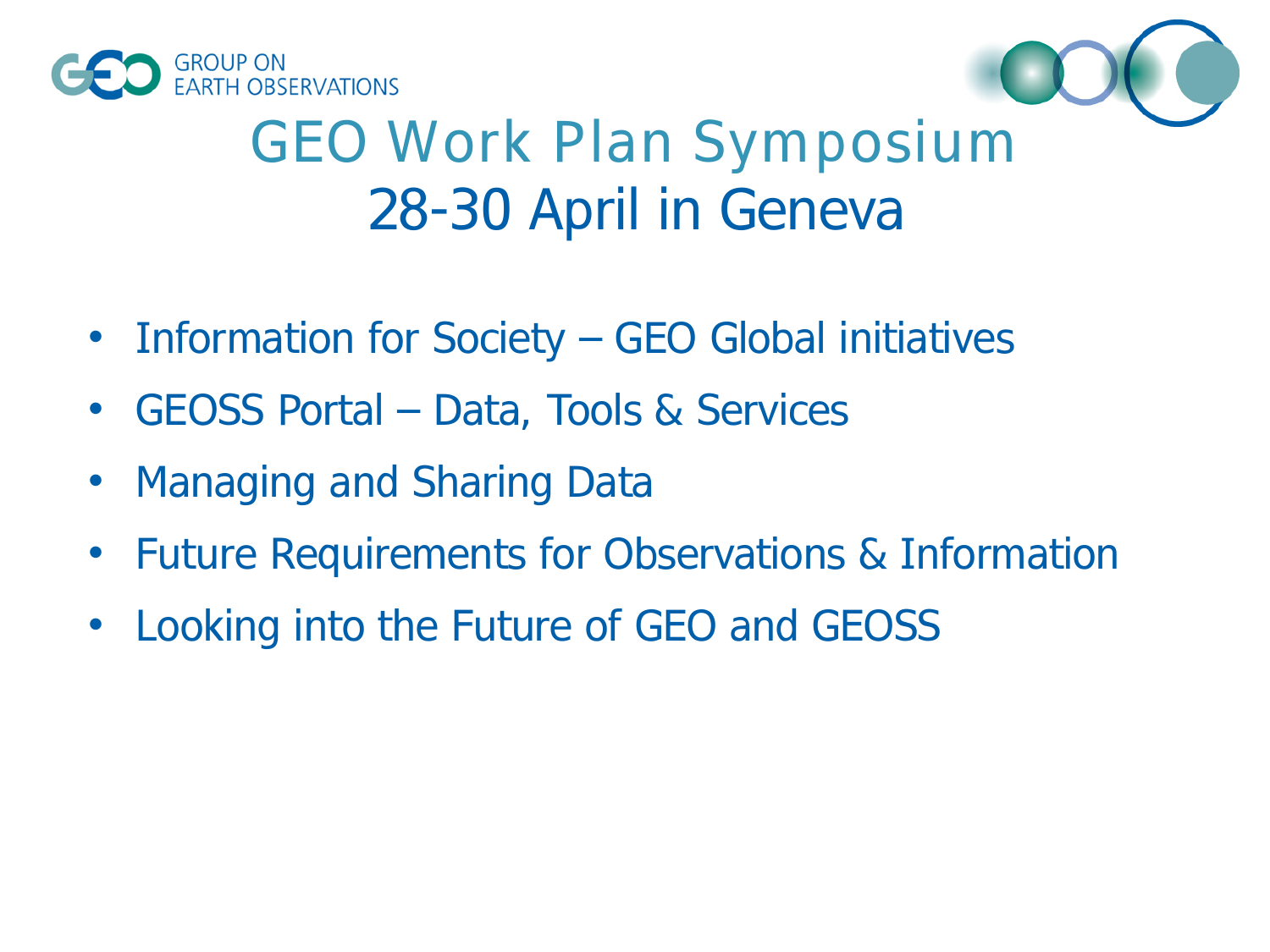

GEO Work Plan Symposium
28-30 April in Geneva

Information for Society – GEO Global initiatives
GEOSS Portal – Data, Tools & Services
Managing and Sharing Data
Future Requirements for Observations & Information
Looking into the Future of GEO and GEOSS